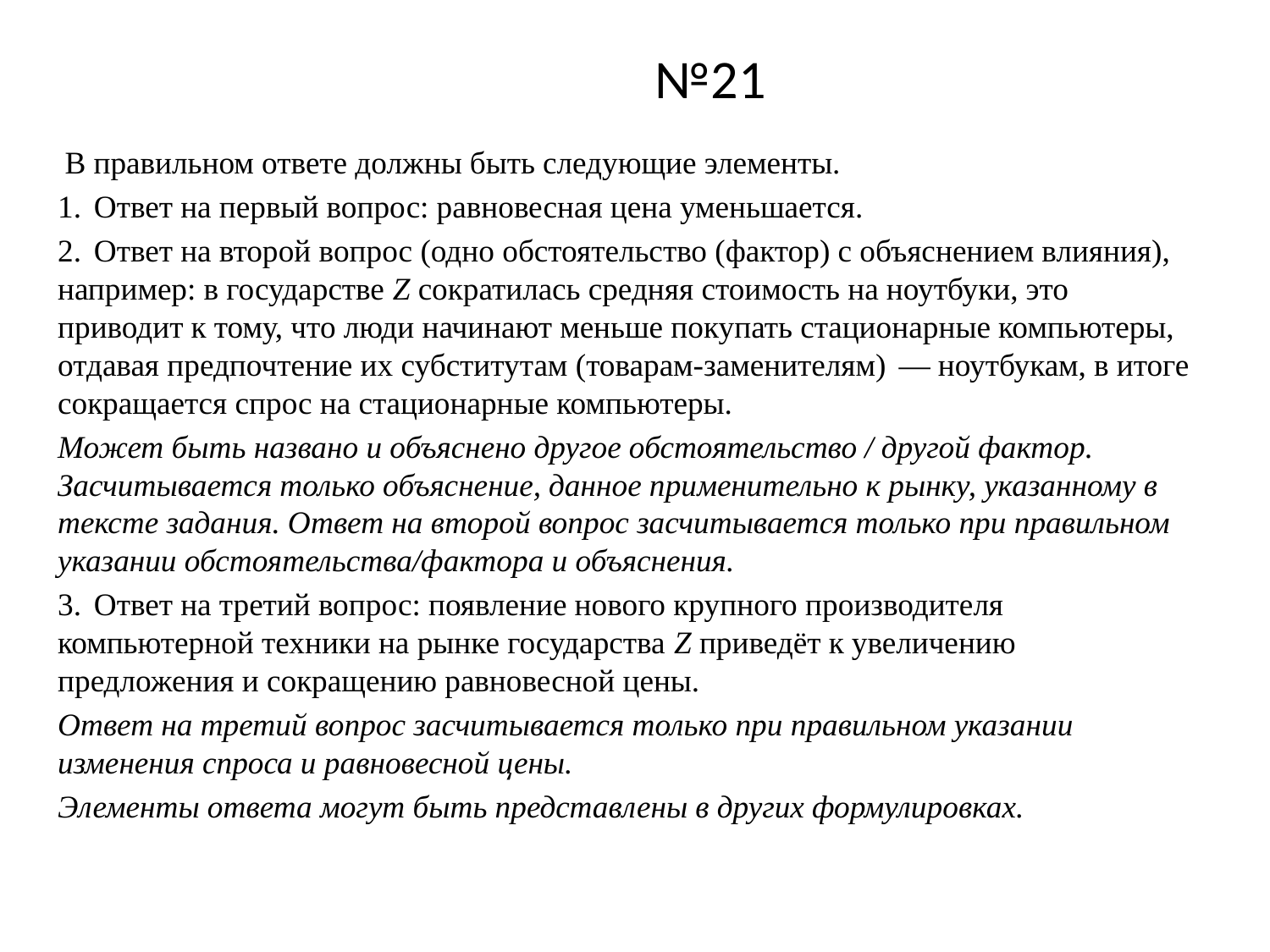

# №21
 В правильном ответе должны быть следующие элементы.
1.  Ответ на первый вопрос: равновесная цена уменьшается.
2.  Ответ на второй вопрос (одно обстоятельство (фактор) с объяснением влияния), например: в государстве Z сократилась средняя стоимость на ноутбуки, это приводит к тому, что люди начинают меньше покупать стационарные компьютеры, отдавая предпочтение их субститутам (товарам-заменителям)  — ноутбукам, в итоге сокращается спрос на стационарные компьютеры.
Может быть названо и объяснено другое обстоятельство / другой фактор. Засчитывается только объяснение, данное применительно к рынку, указанному в тексте задания. Ответ на второй вопрос засчитывается только при правильном указании обстоятельства/фактора и объяснения.
3.  Ответ на третий вопрос: появление нового крупного производителя компьютерной техники на рынке государства Z приведёт к увеличению предложения и сокращению равновесной цены.
Ответ на третий вопрос засчитывается только при правильном указании изменения спроса и равновесной цены.
Элементы ответа могут быть представлены в других формулировках.